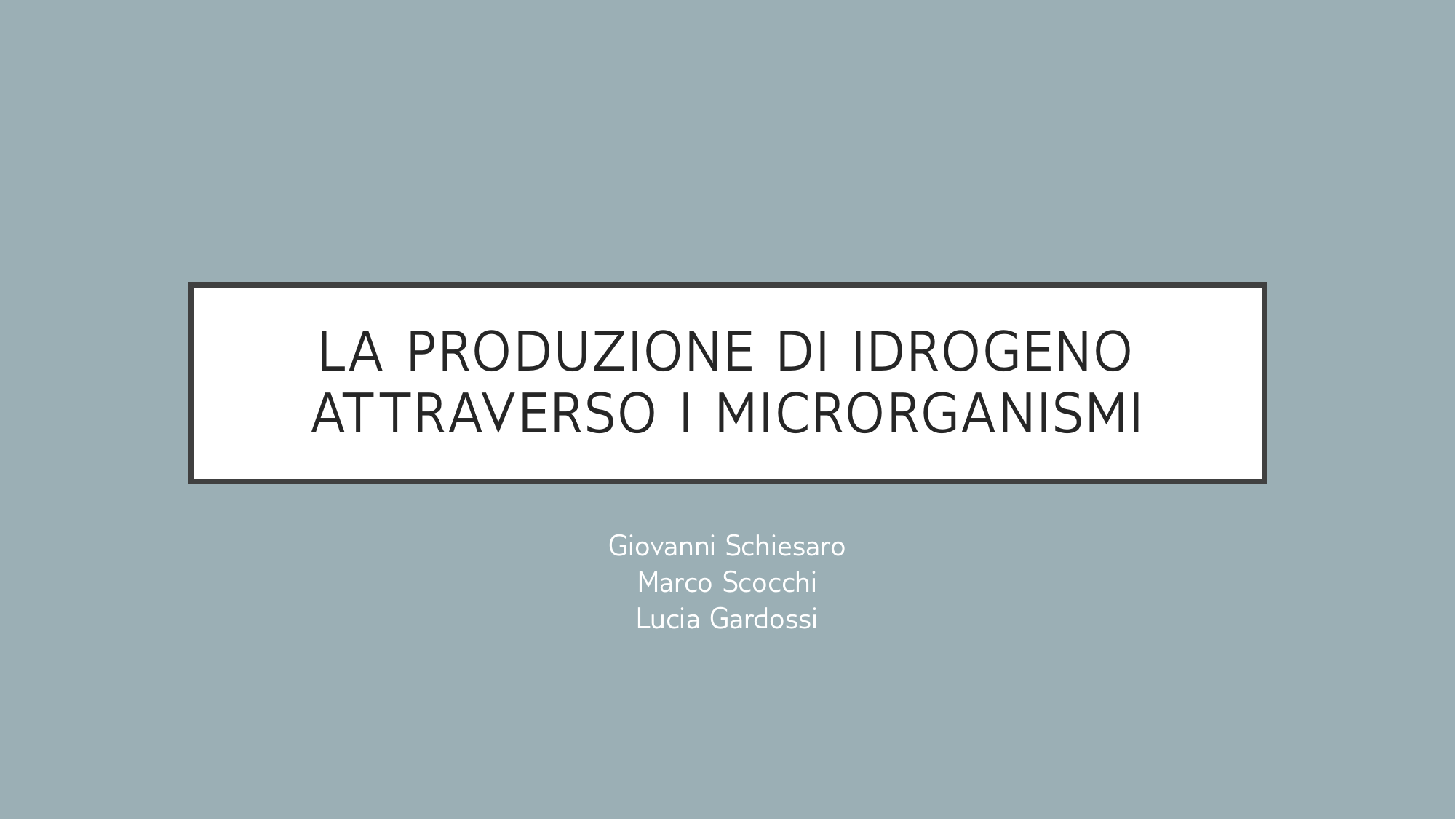

# La produzione di idrogeno attraverso i microrganismi
Giovanni Schiesaro
Marco Scocchi
Lucia Gardossi